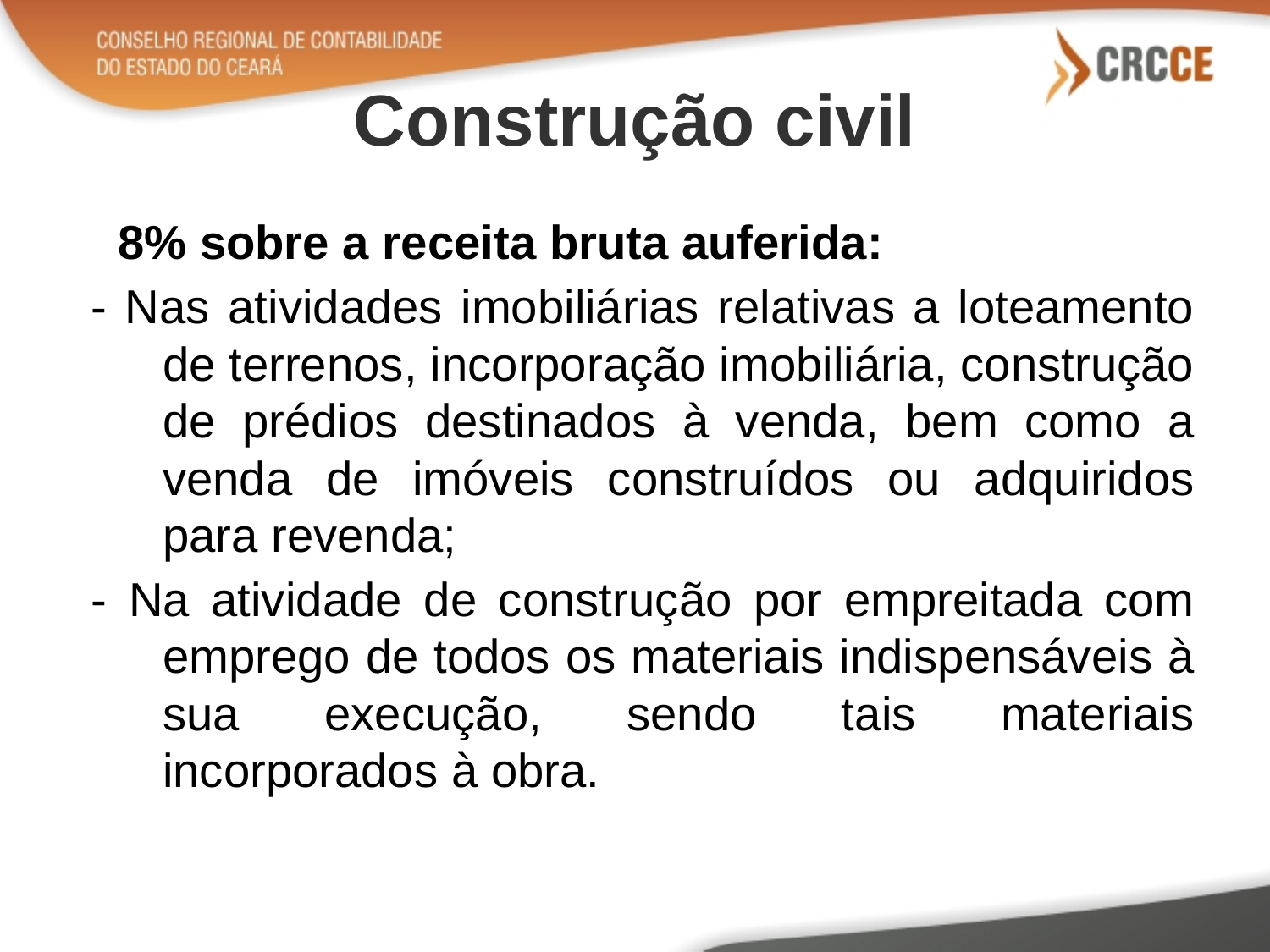

# Construção civil
  8% sobre a receita bruta auferida:
- Nas atividades imobiliárias relativas a loteamento de terrenos, incorporação imobiliária, construção de prédios destinados à venda, bem como a venda de imóveis construídos ou adquiridos para revenda;
- Na atividade de construção por empreitada com emprego de todos os materiais indispensáveis à sua execução, sendo tais materiais incorporados à obra.